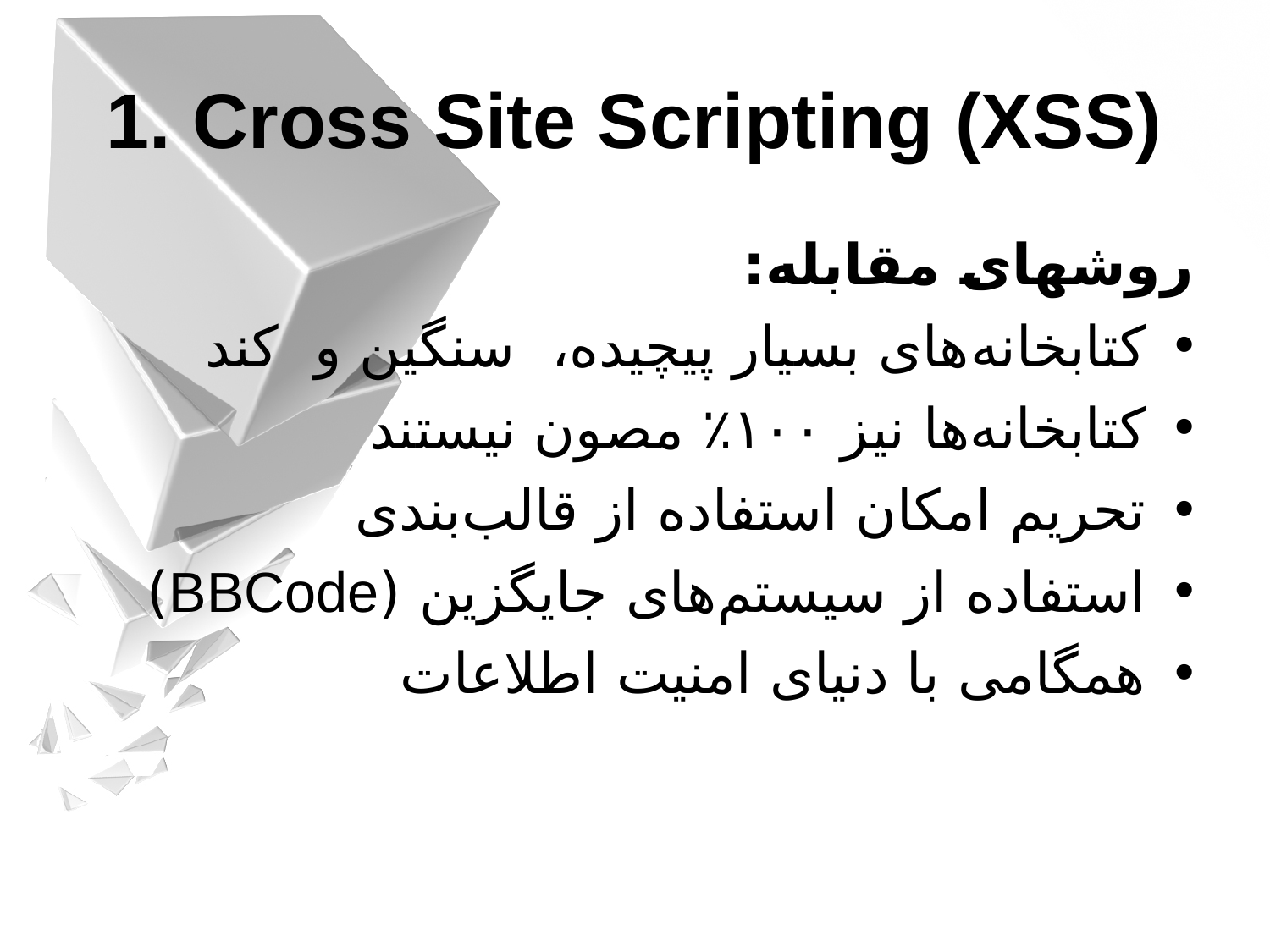

1. Cross Site Scripting (XSS)
روشهای مقابله:
کتابخانه‌های بسیار پیچیده،  سنگین و  کند
کتابخانه‌ها نیز ۱۰۰٪ مصون نیستند
تحریم امکان استفاده از قالب‌بندی
استفاده از سیستم‌های جایگزین (BBCode)
همگامی با دنیای امنیت اطلاعات